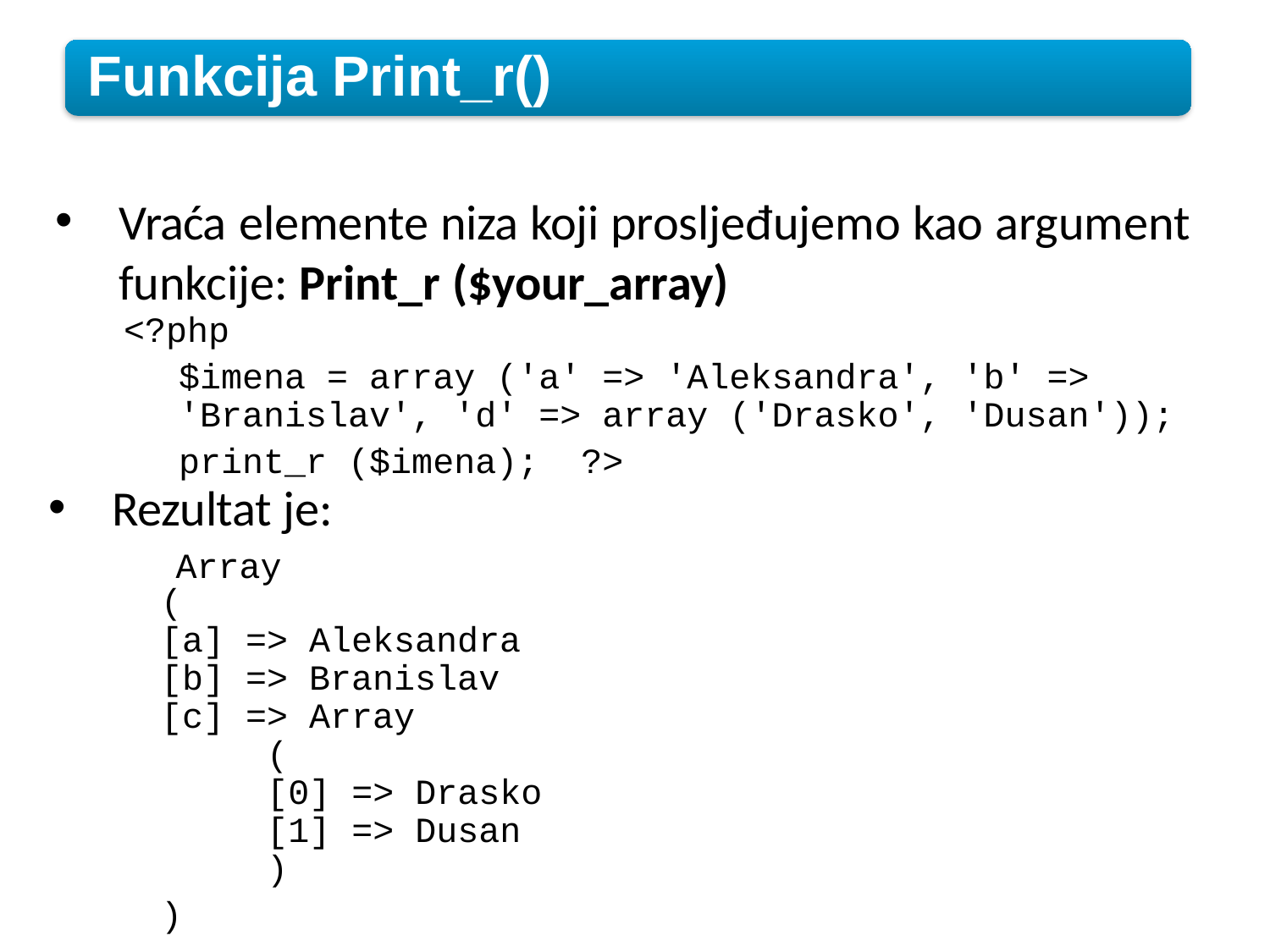

Funkcija Print_r()
Vraća elemente niza koji prosljeđujemo kao argument funkcije: Print_r ($your_array)
<?php
$imena = array ('a' => 'Aleksandra', 'b' =>
'Branislav', 'd' => array ('Drasko', 'Dusan'));
print_r ($imena); ?>
Rezultat je:
	Array
(
[a] => Aleksandra
[b] => Branislav
[c] => Array
(
[0] => Drasko
[1] => Dusan
)
)